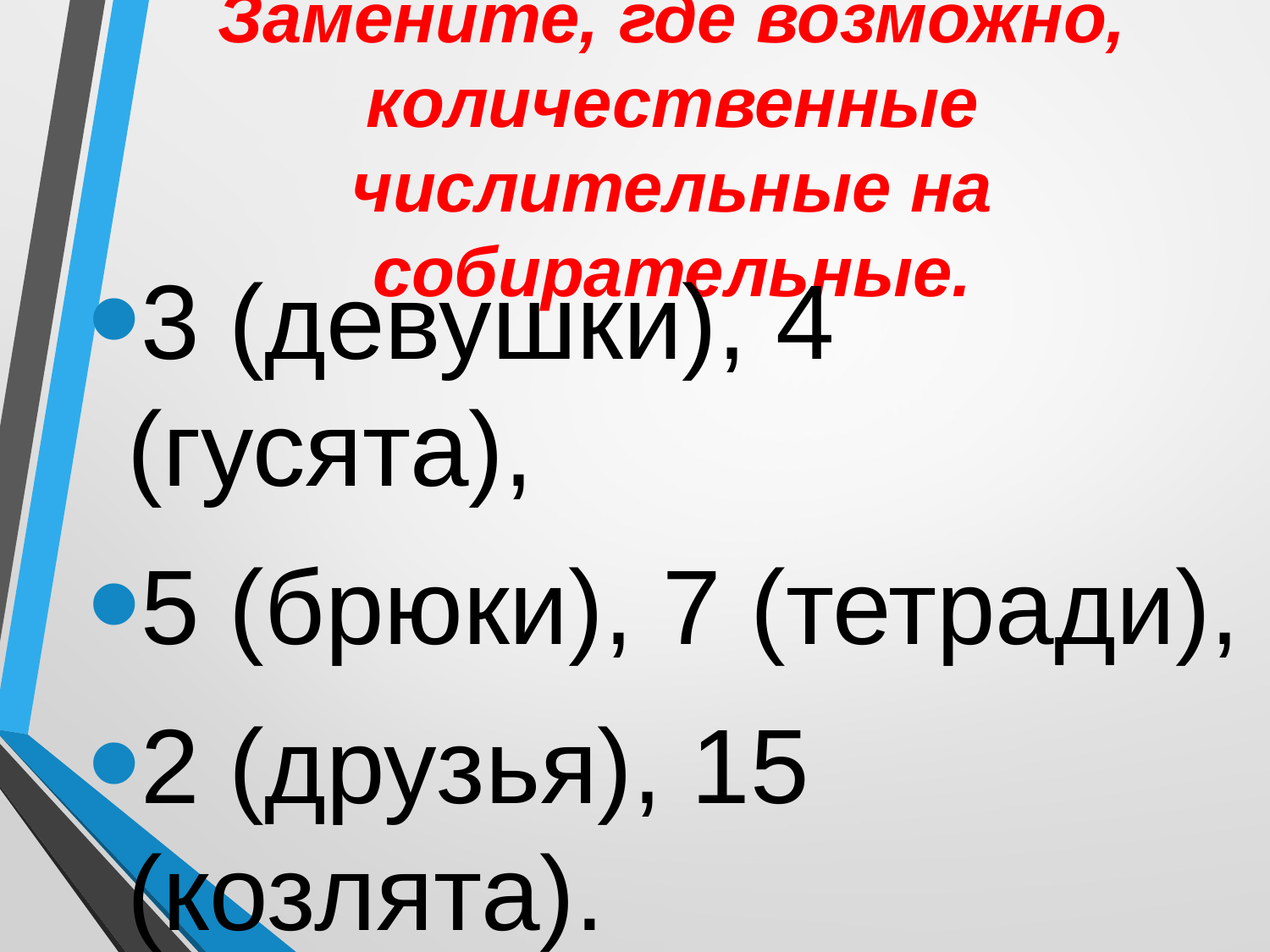

# Замените, где возможно, количественные числительные на собирательные.
3 (девушки), 4 (гусята),
5 (брюки), 7 (тетради),
2 (друзья), 15 (козлята).